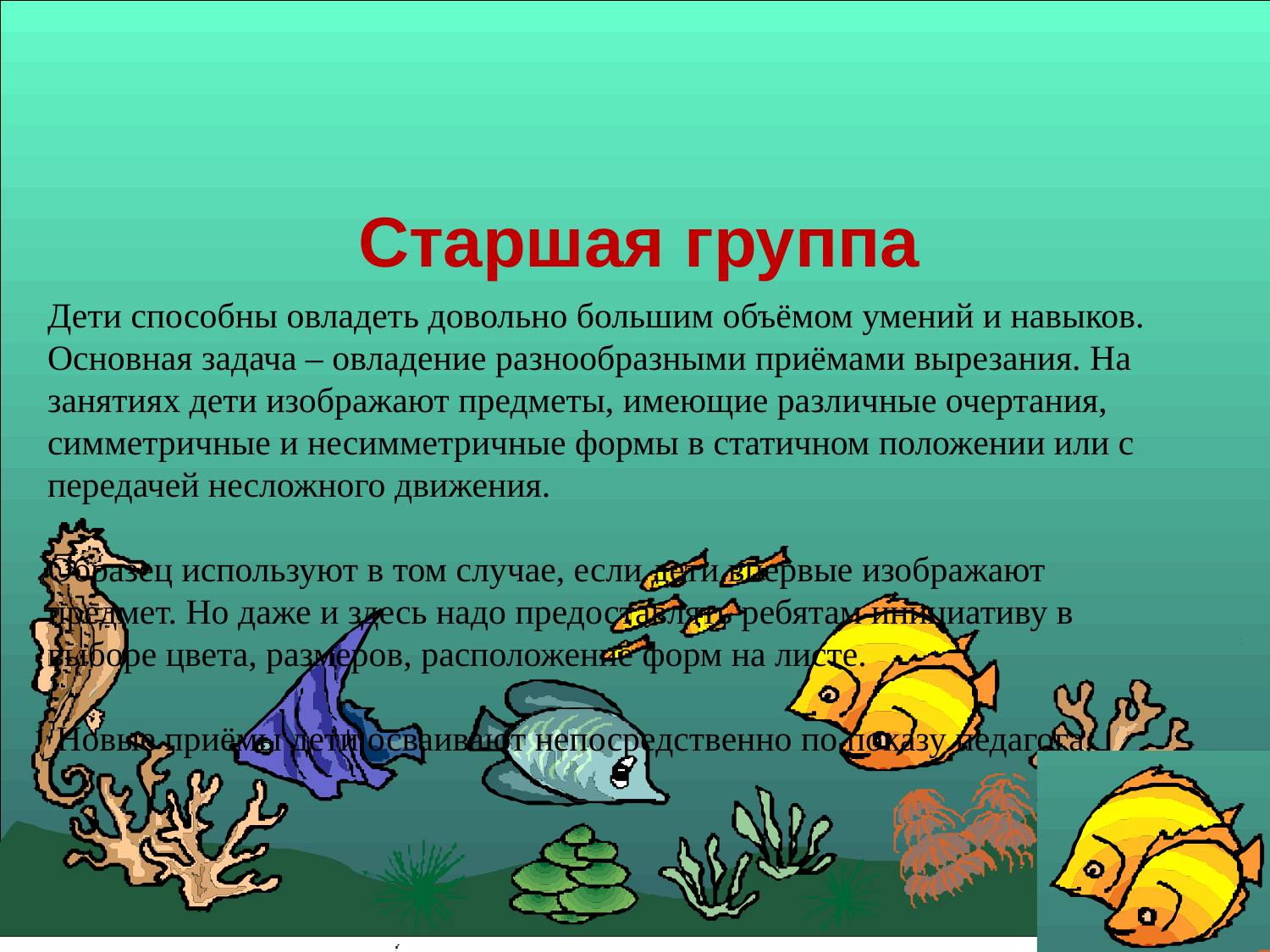

# Старшая группа
Дети способны овладеть довольно большим объёмом умений и навыков. Основная задача – овладение разнообразными приёмами вырезания. На занятиях дети изображают предметы, имеющие различные очертания, симметричные и несимметричные формы в статичном положении или с передачей несложного движения.
Образец используют в том случае, если дети впервые изображают предмет. Но даже и здесь надо предоставлять ребятам инициативу в выборе цвета, размеров, расположение форм на листе.
 Новые приёмы дети осваивают непосредственно по показу педагога.